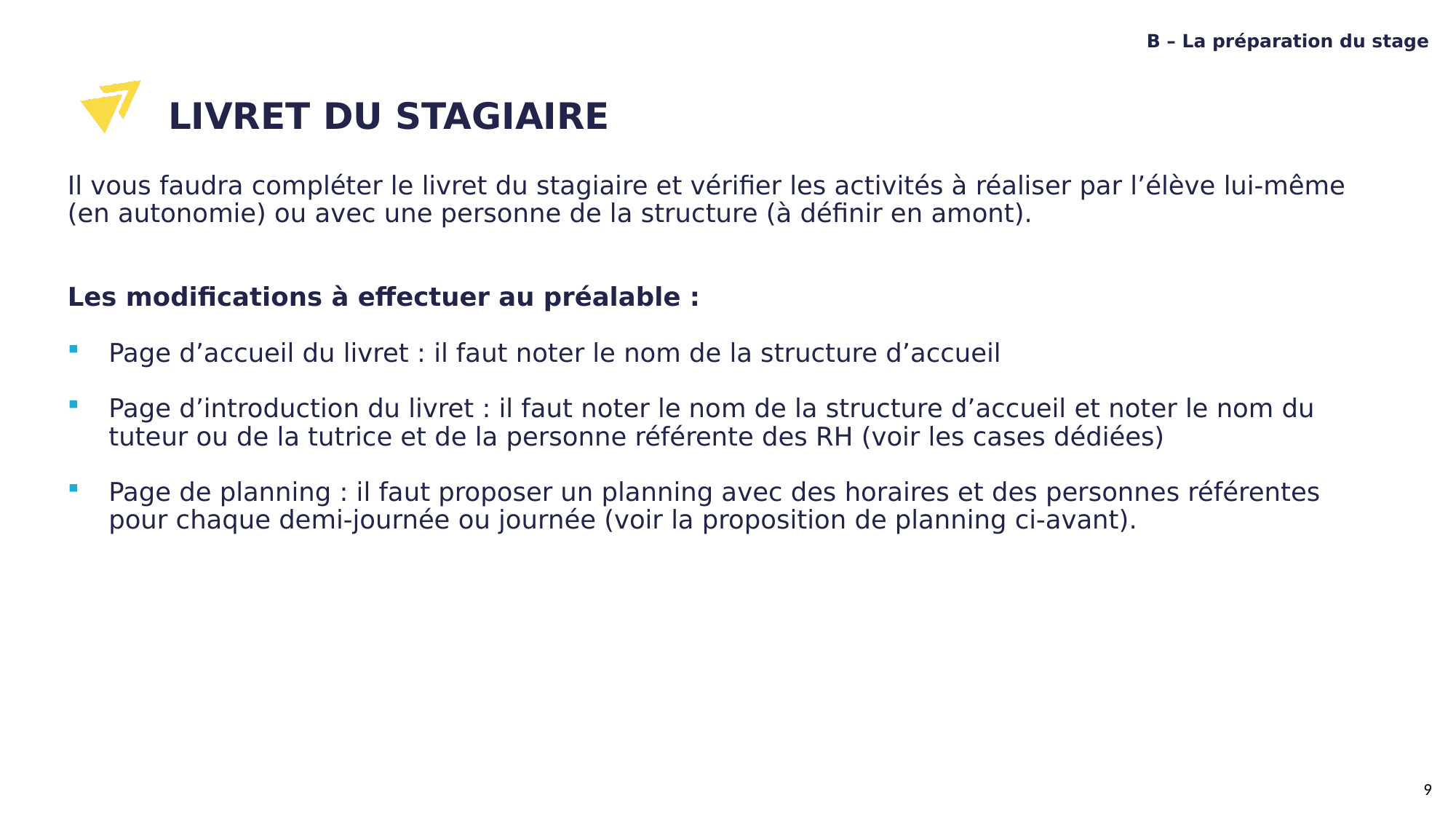

B – La préparation du stage
LIVRET DU STAGIAIRE
Il vous faudra compléter le livret du stagiaire et vérifier les activités à réaliser par l’élève lui-même (en autonomie) ou avec une personne de la structure (à définir en amont).

Les modifications à effectuer au préalable :

Page d’accueil du livret : il faut noter le nom de la structure d’accueil

Page d’introduction du livret : il faut noter le nom de la structure d’accueil et noter le nom du tuteur ou de la tutrice et de la personne référente des RH (voir les cases dédiées)

Page de planning : il faut proposer un planning avec des horaires et des personnes référentes pour chaque demi-journée ou journée (voir la proposition de planning ci-avant).

9